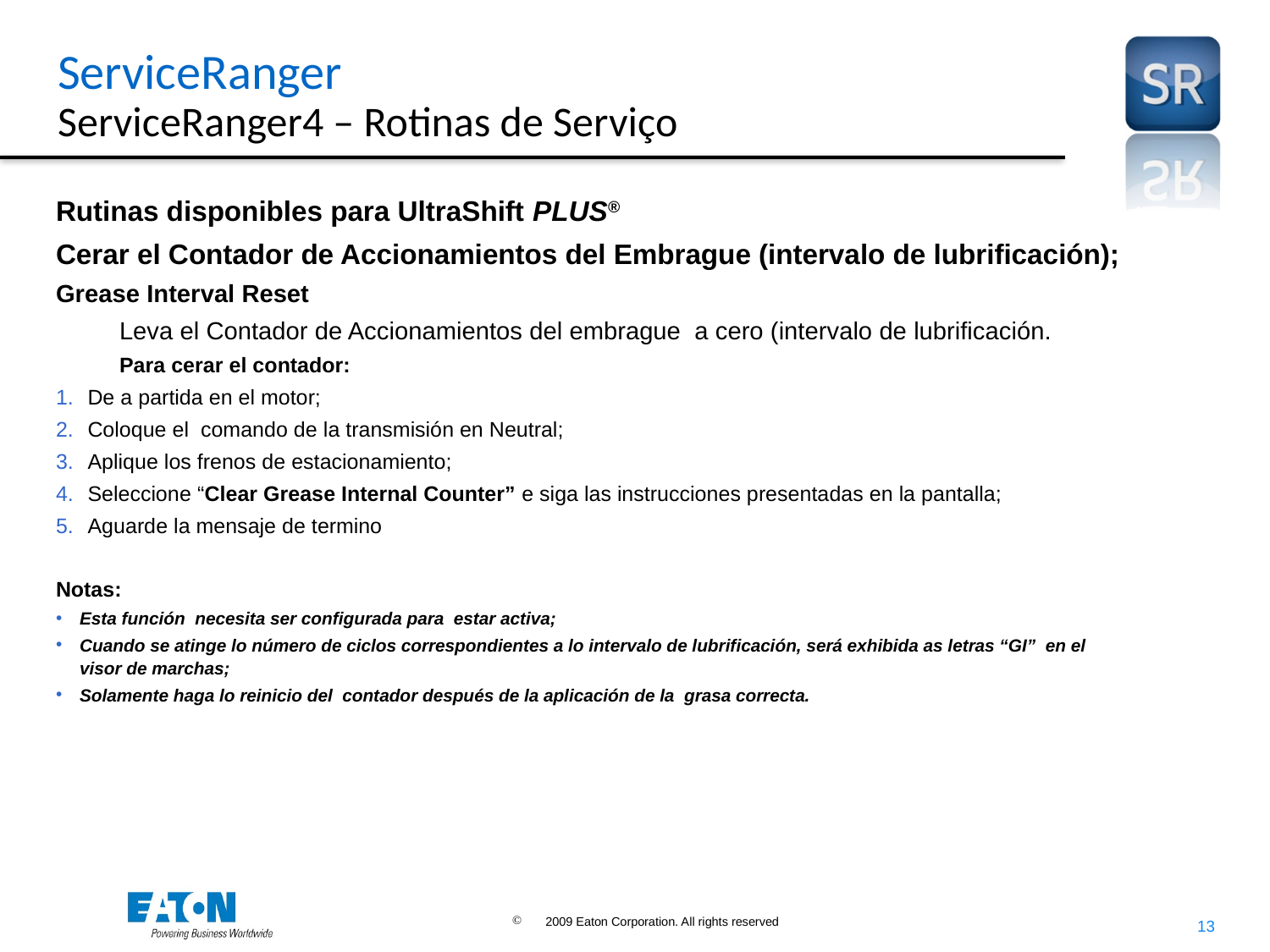

# ServiceRanger ServiceRanger4 – Rotinas de Serviço
Rutinas disponibles para UltraShift PLUS®
Cerar el Contador de Accionamientos del Embrague (intervalo de lubrificación);
Grease Interval Reset
Leva el Contador de Accionamientos del embrague  a cero (intervalo de lubrificación.
Para cerar el contador:
De a partida en el motor;
Coloque el  comando de la transmisión en Neutral;
Aplique los frenos de estacionamiento;
Seleccione “Clear Grease Internal Counter” e siga las instrucciones presentadas en la pantalla;
Aguarde la mensaje de termino

Notas:
Esta función  necesita ser configurada para  estar activa;
Cuando se atinge lo número de ciclos correspondientes a lo intervalo de lubrificación, será exhibida as letras “GI”  en el  visor de marchas;
Solamente haga lo reinicio del  contador después de la aplicación de la  grasa correcta.